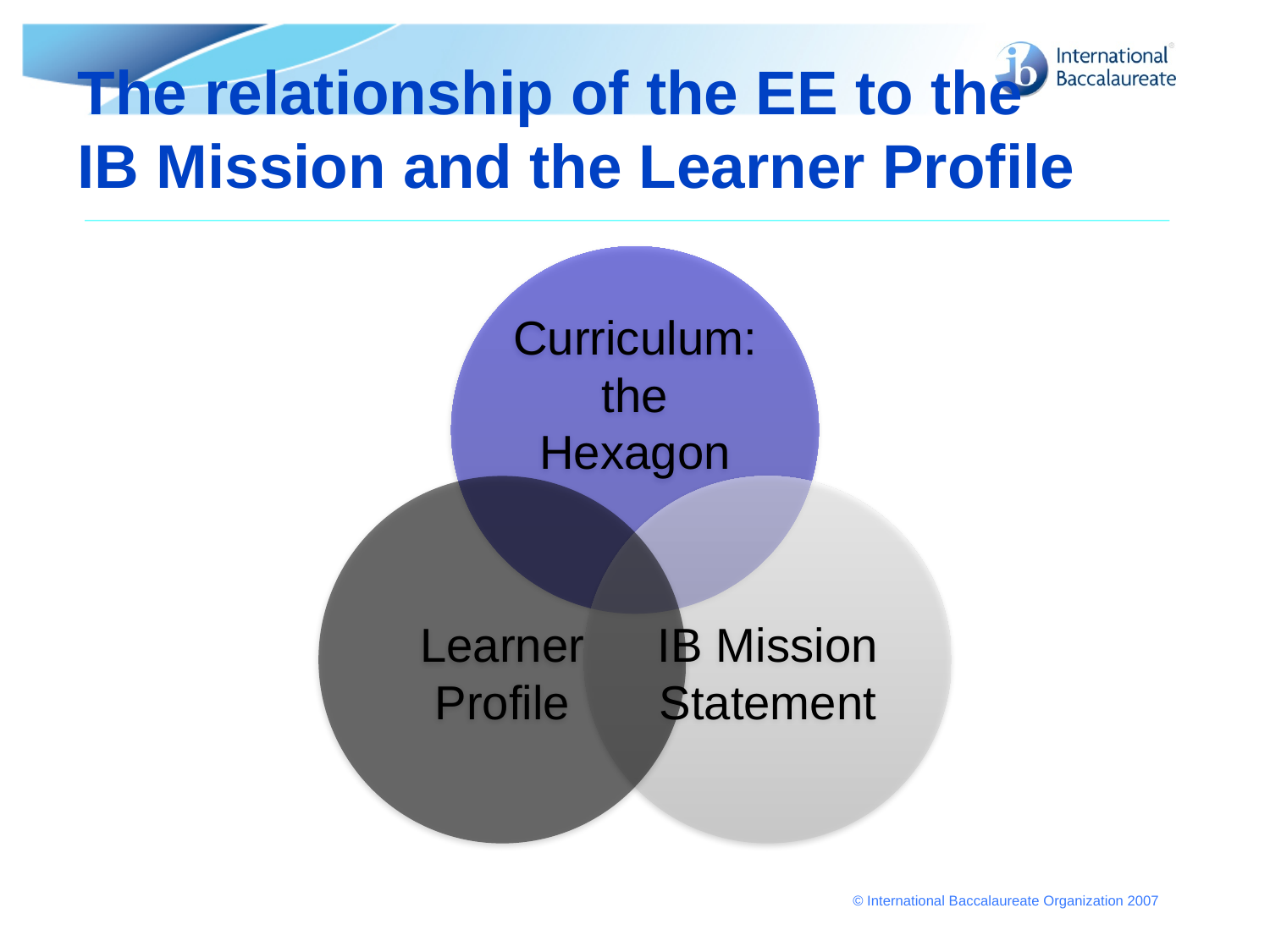

# The relationship of the EE to the IB Mission and the Learner Profile
Curriculum: the Hexagon
IB Mission Statement
Learner Profile